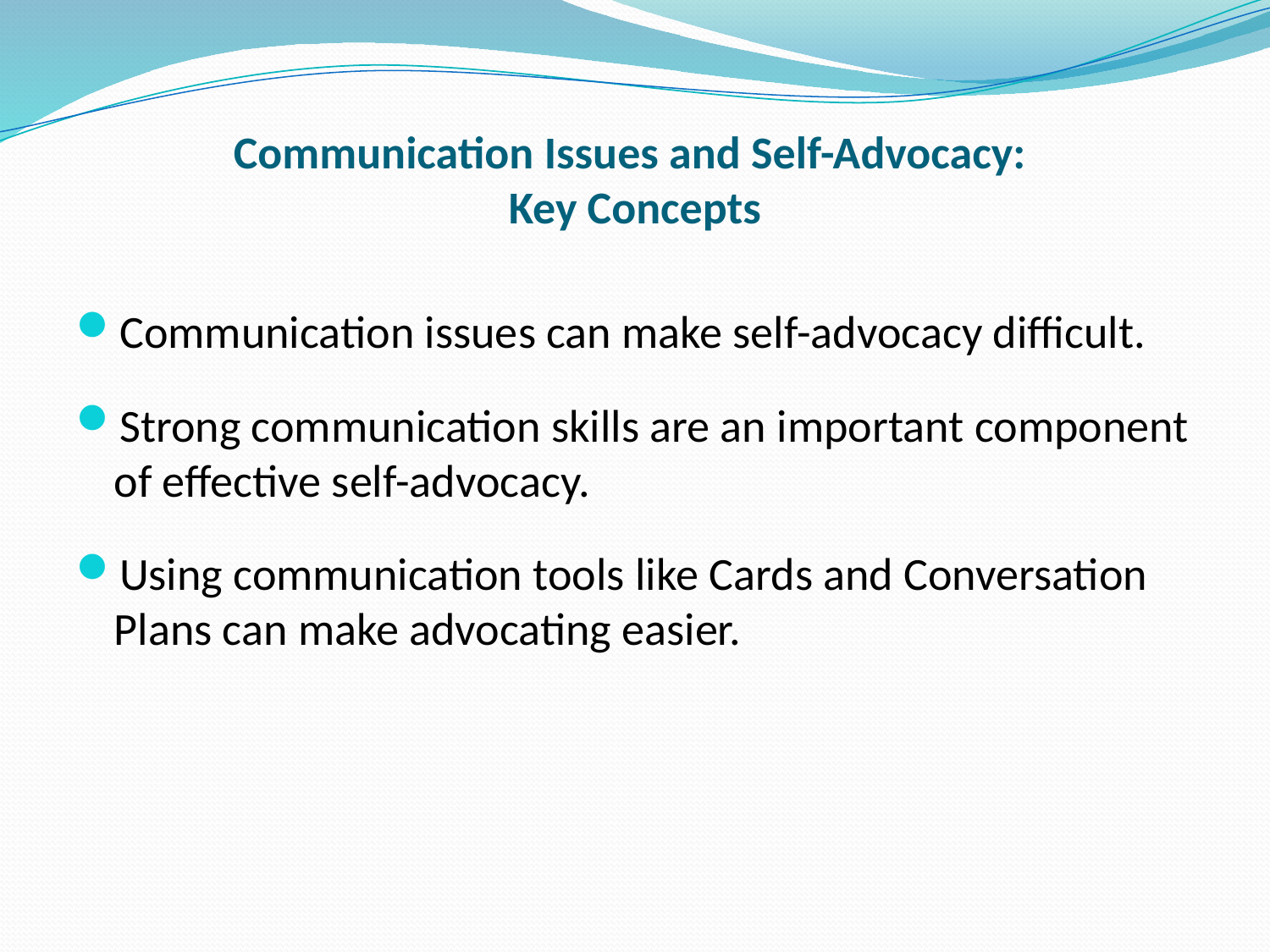

# Communication Issues and Self-Advocacy: Key Concepts
Communication issues can make self-advocacy difficult.

Strong communication skills are an important component of effective self-advocacy.

Using communication tools like Cards and Conversation Plans can make advocating easier.